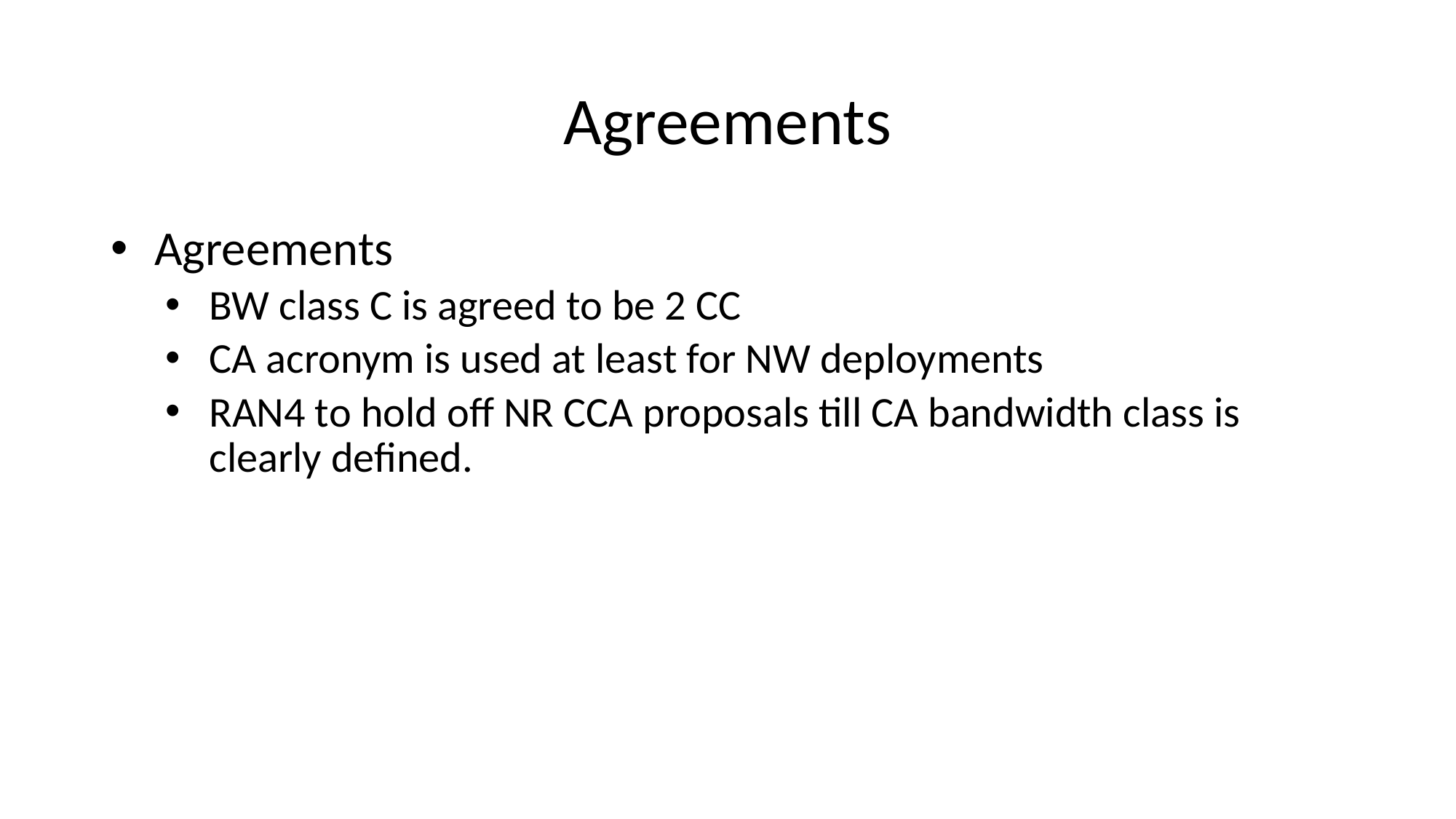

# Agreements
Agreements
BW class C is agreed to be 2 CC
CA acronym is used at least for NW deployments
RAN4 to hold off NR CCA proposals till CA bandwidth class is clearly defined.